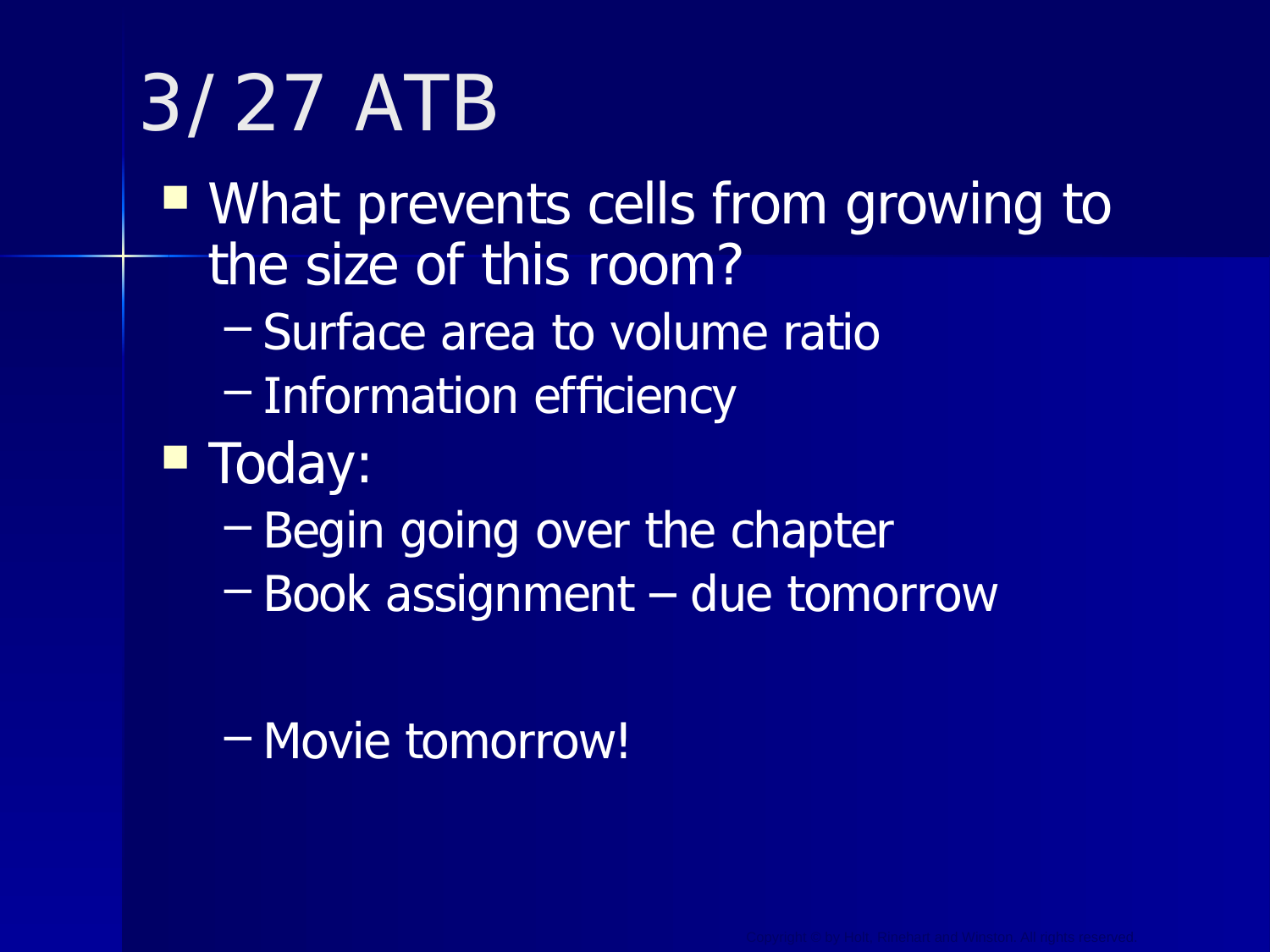

# 3/27 ATB
What prevents cells from growing to the size of this room?
Surface area to volume ratio
Information efficiency
Today:
Begin going over the chapter
Book assignment – due tomorrow

Movie tomorrow!